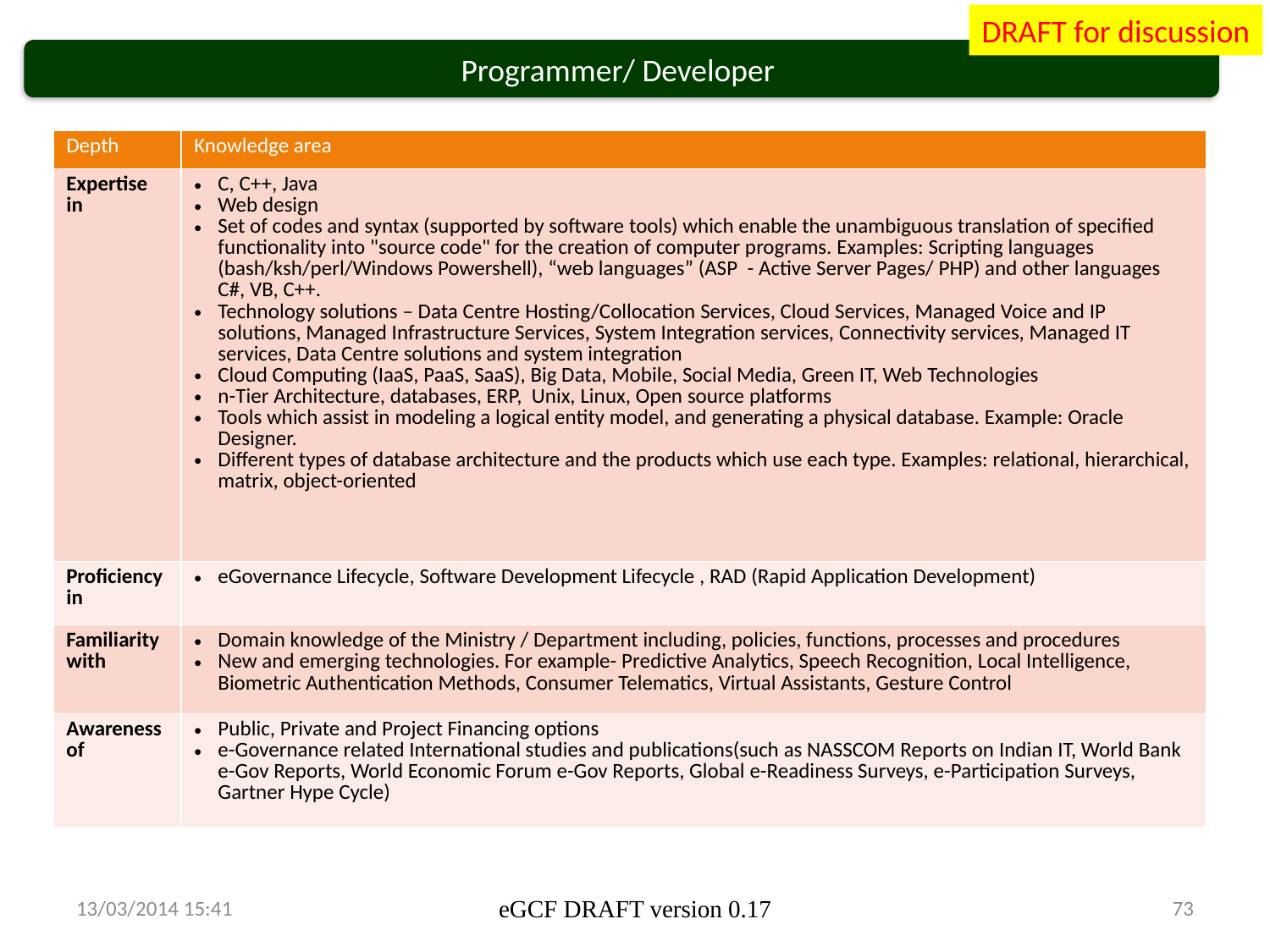

DRAFT for discussion
Programmer/ Developer
| Depth | Knowledge area |
| --- | --- |
| Expertise in | C, C++, Java Web design Set of codes and syntax (supported by software tools) which enable the unambiguous translation of specified functionality into "source code" for the creation of computer programs. Examples: Scripting languages (bash/ksh/perl/Windows Powershell), “web languages” (ASP - Active Server Pages/ PHP) and other languages C#, VB, C++. Technology solutions – Data Centre Hosting/Collocation Services, Cloud Services, Managed Voice and IP solutions, Managed Infrastructure Services, System Integration services, Connectivity services, Managed IT services, Data Centre solutions and system integration Cloud Computing (IaaS, PaaS, SaaS), Big Data, Mobile, Social Media, Green IT, Web Technologies n-Tier Architecture, databases, ERP, Unix, Linux, Open source platforms Tools which assist in modeling a logical entity model, and generating a physical database. Example: Oracle Designer. Different types of database architecture and the products which use each type. Examples: relational, hierarchical, matrix, object-oriented |
| Proficiency in | eGovernance Lifecycle, Software Development Lifecycle , RAD (Rapid Application Development) |
| Familiarity with | Domain knowledge of the Ministry / Department including, policies, functions, processes and procedures New and emerging technologies. For example- Predictive Analytics, Speech Recognition, Local Intelligence, Biometric Authentication Methods, Consumer Telematics, Virtual Assistants, Gesture Control |
| Awareness of | Public, Private and Project Financing options e-Governance related International studies and publications(such as NASSCOM Reports on Indian IT, World Bank e-Gov Reports, World Economic Forum e-Gov Reports, Global e-Readiness Surveys, e-Participation Surveys, Gartner Hype Cycle) |
13/03/2014 15:41
eGCF DRAFT version 0.17
73